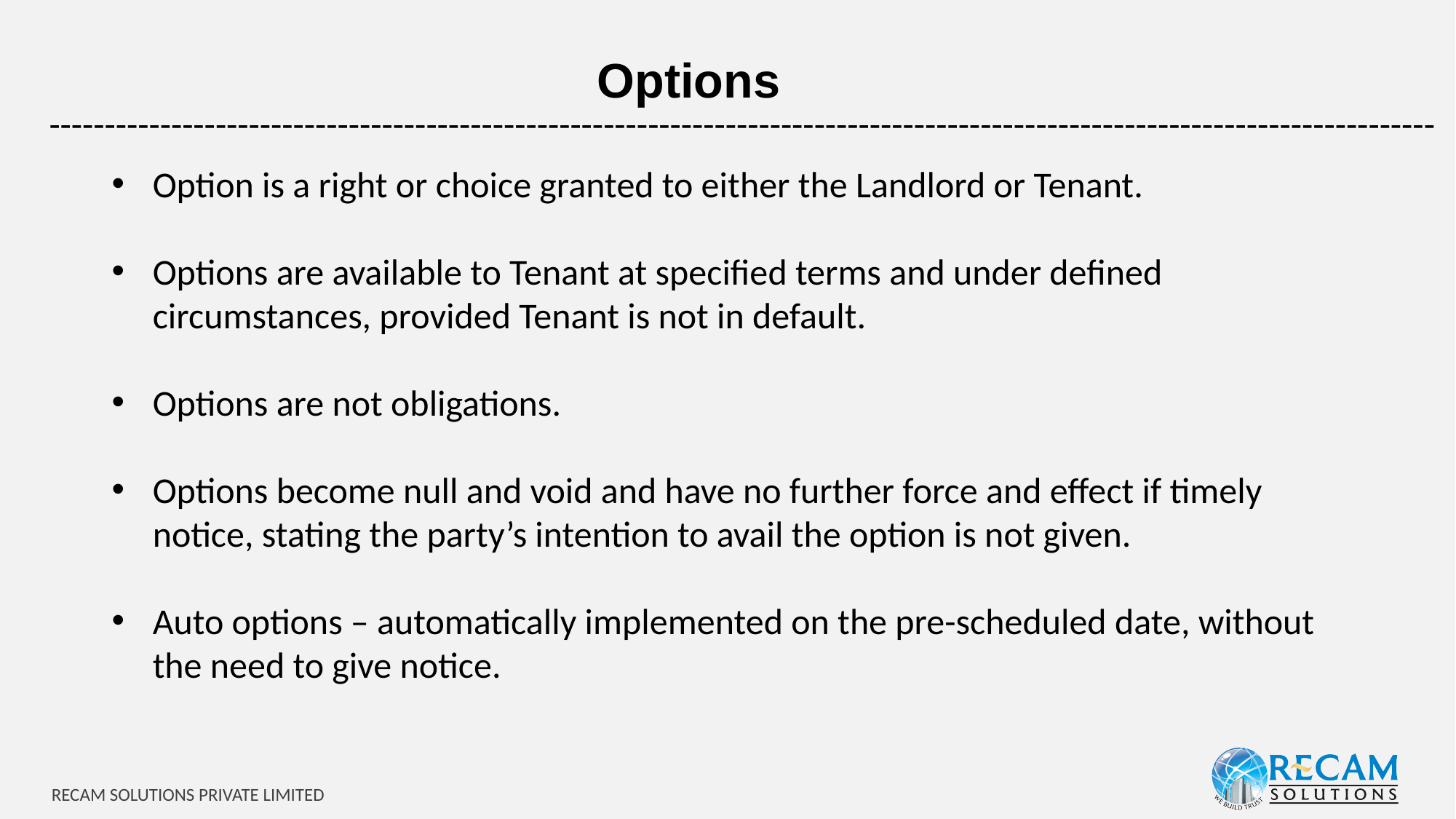

Options
-----------------------------------------------------------------------------------------------------------------------------
Option is a right or choice granted to either the Landlord or Tenant.

Options are available to Tenant at specified terms and under defined circumstances, provided Tenant is not in default.

Options are not obligations.

Options become null and void and have no further force and effect if timely notice, stating the party’s intention to avail the option is not given.

Auto options – automatically implemented on the pre-scheduled date, without the need to give notice.
RECAM SOLUTIONS PRIVATE LIMITED